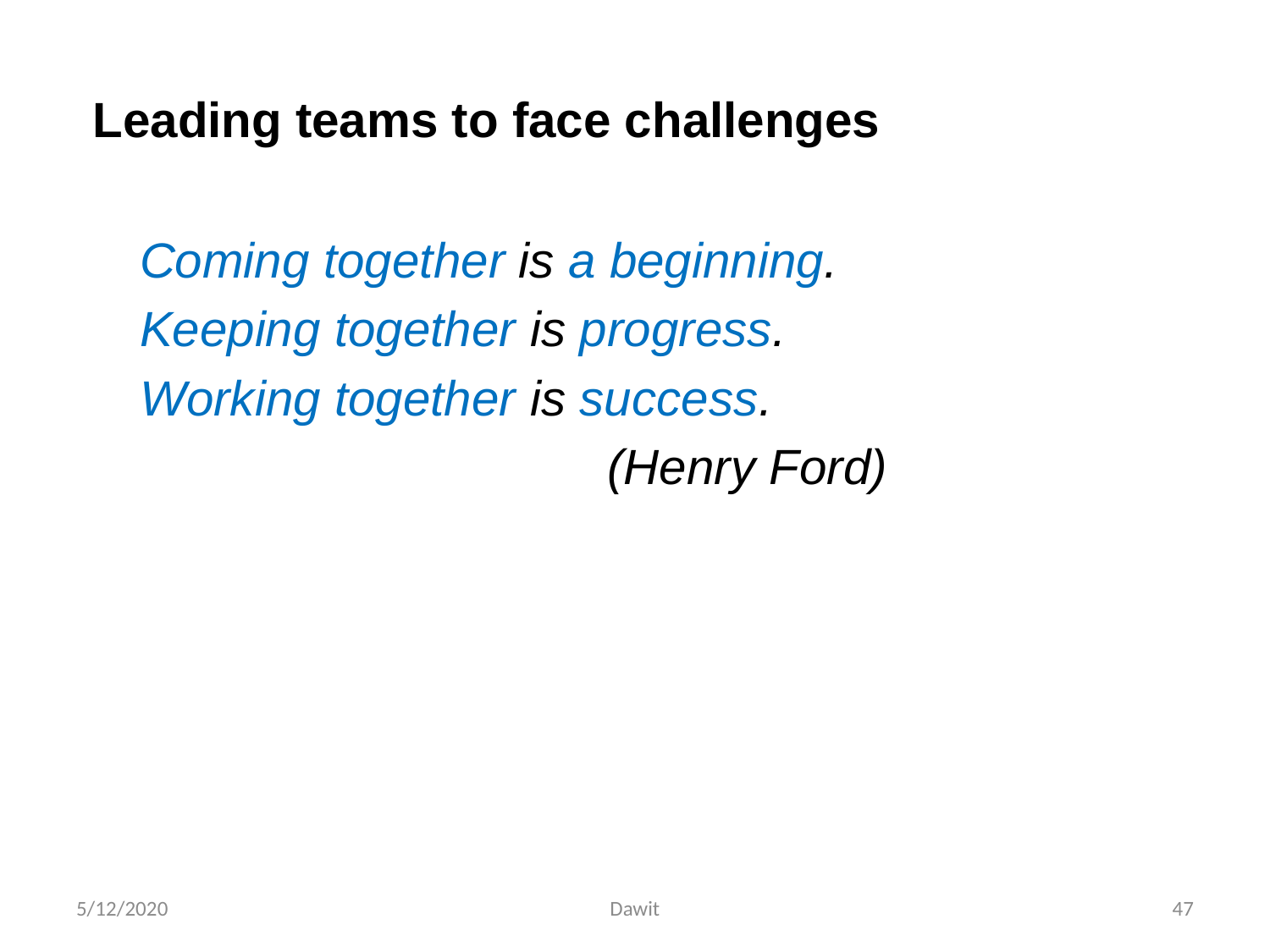

# Leading teams to face challenges
Coming together is a beginning.
Keeping together is progress.
Working together is success.
                                  (Henry Ford)

5/12/2020
Dawit
47